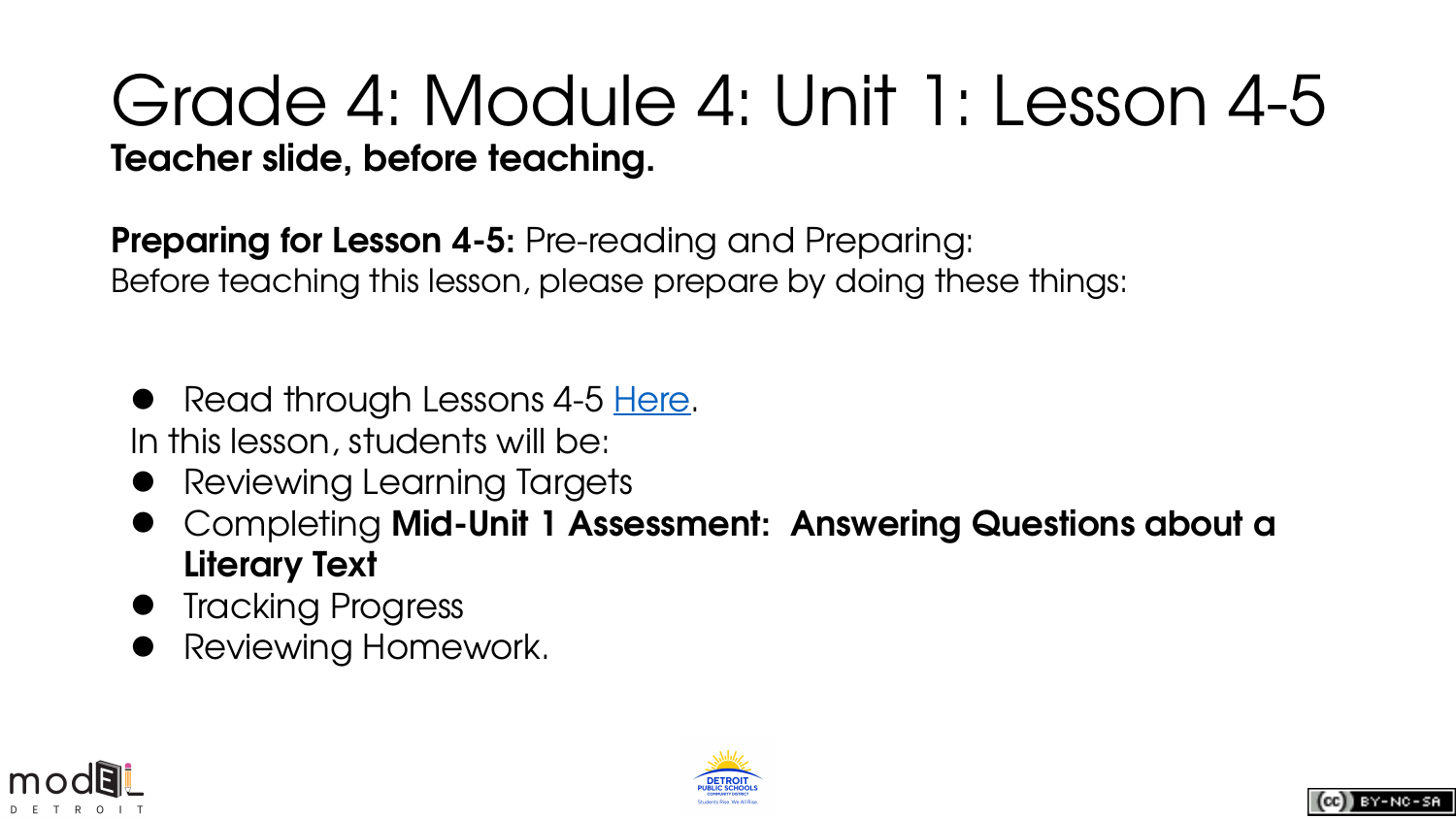

# Grade 4: Module 4: Unit 1: Lesson 4-5
Teacher slide, before teaching.
Preparing for Lesson 4-5: Pre-reading and Preparing:
Before teaching this lesson, please prepare by doing these things:

Read through Lessons 4-5 Here.
In this lesson, students will be:
Reviewing Learning Targets
Completing Mid-Unit 1 Assessment:  Answering Questions about a Literary Text
Tracking Progress
Reviewing Homework.